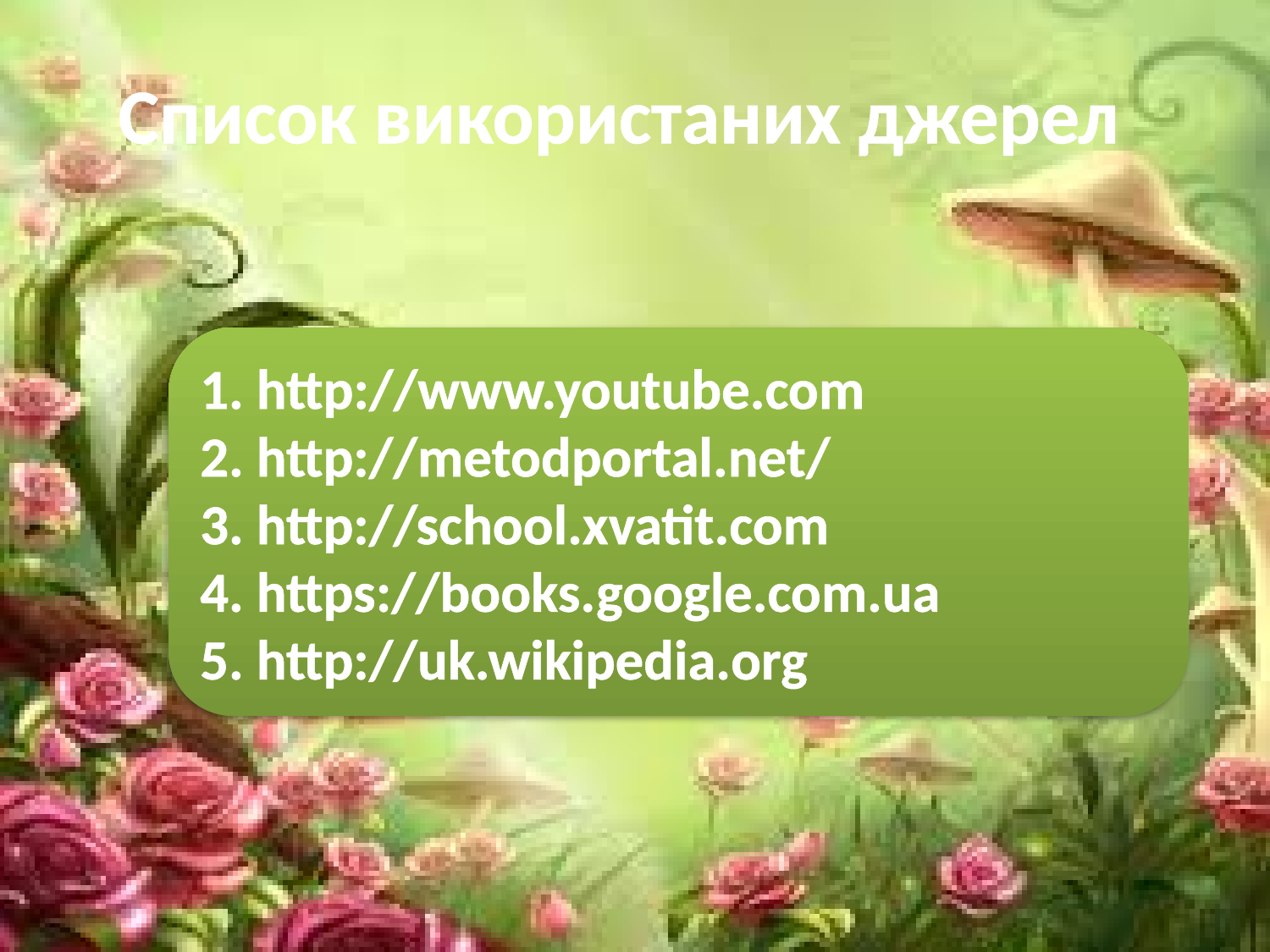

Список використаних джерел
1. http://www.youtube.com
2. http://metodportal.net/
3. http://school.xvatit.com
4. https://books.google.com.ua
5. http://uk.wikipedia.org